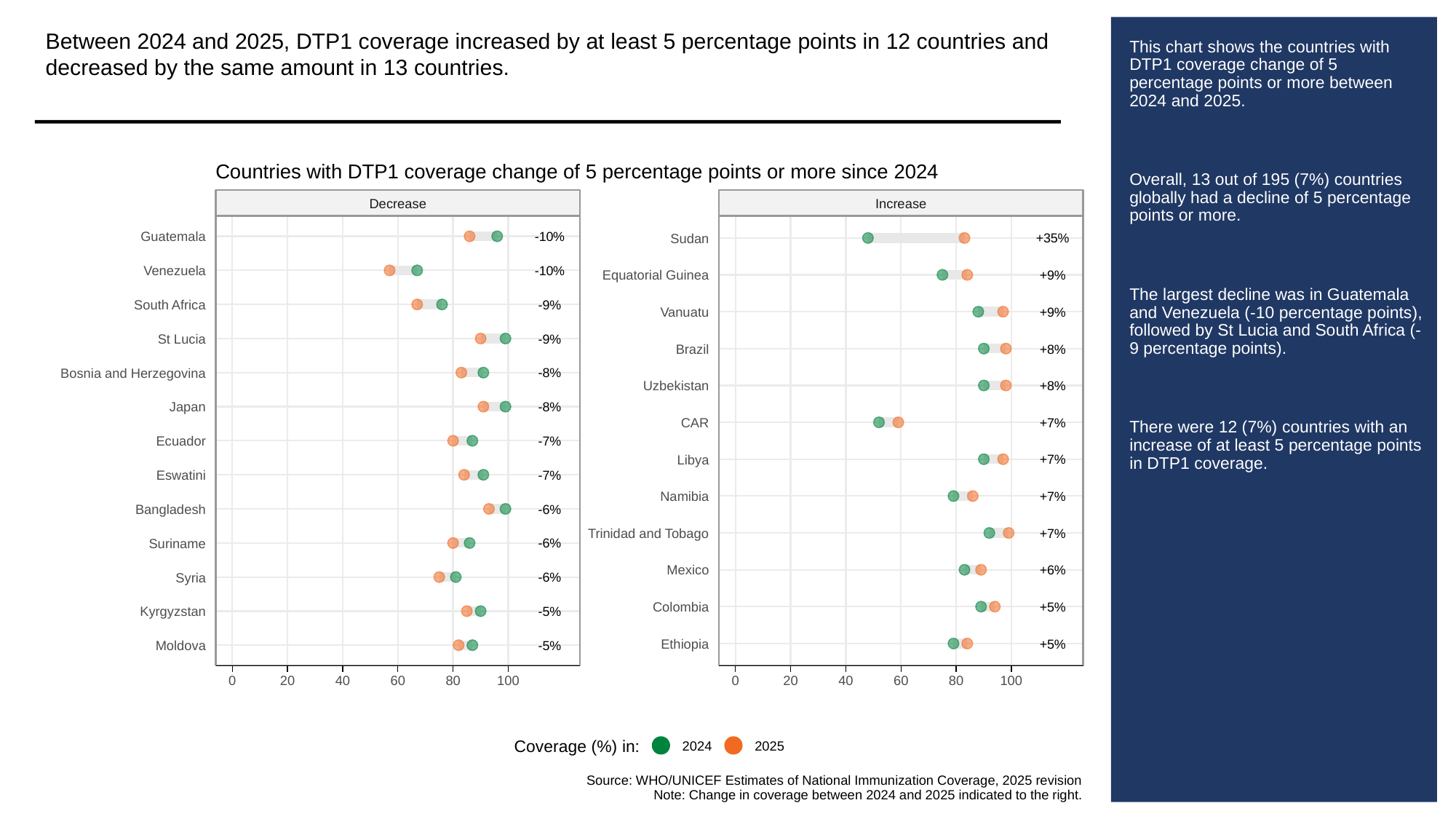

Between 2024 and 2025, DTP1 coverage increased by at least 5 percentage points in 12 countries and decreased by the same amount in 13 countries.
# This chart shows the countries with DTP1 coverage change of 5 percentage points or more between 2024 and 2025.

Overall, 13 out of 195 (7%) countries globally had a decline of 5 percentage points or more.

The largest decline was in Guatemala and Venezuela (-10 percentage points), followed by St Lucia and South Africa (-9 percentage points).

There were 12 (7%) countries with an increase of at least 5 percentage points in DTP1 coverage.

Countries with DTP1 coverage change of 5 percentage points or more since 2024

Decrease
Increase

Guatemala
-10%

Sudan
+35%

Venezuela
-10%

Equatorial Guinea
+9%

South Africa
-9%

Vanuatu
+9%

St Lucia
-9%

Brazil
+8%

Bosnia and Herzegovina
-8%

Uzbekistan
+8%

Japan
-8%

CAR
+7%

Ecuador
-7%

Libya
+7%

Eswatini
-7%

Namibia
+7%

Bangladesh
-6%

Trinidad and Tobago
+7%

Suriname
-6%

Mexico
+6%

Syria
-6%

Colombia
+5%

Kyrgyzstan
-5%

Ethiopia
+5%

Moldova
-5%

0
20
40
60
80
100
0
20
40
60
80
100

Coverage (%) in:
2024
2025
Source: WHO/UNICEF Estimates of National Immunization Coverage, 2025 revision
Note: Change in coverage between 2024 and 2025 indicated to the right.